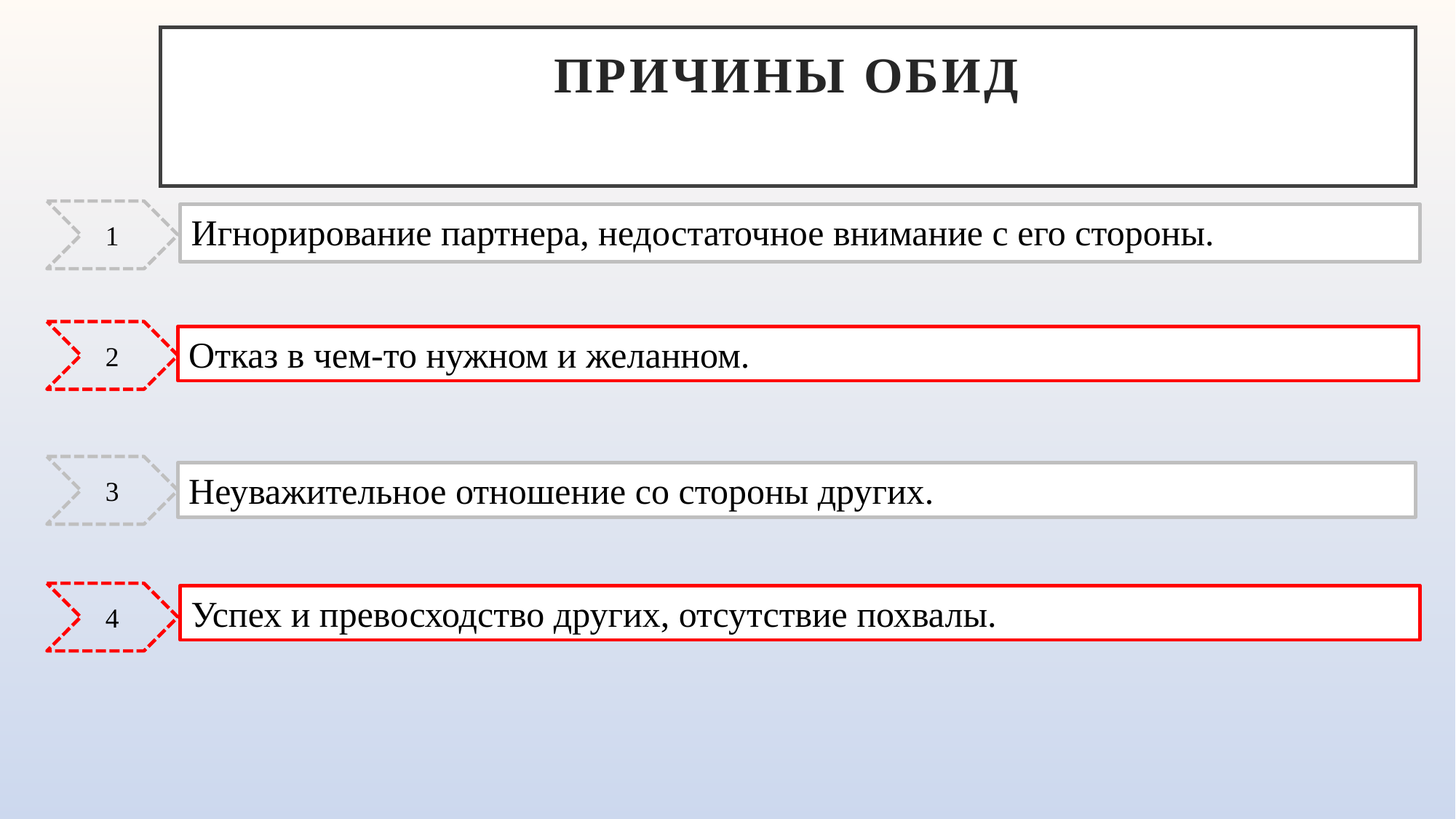

# Причины обид
1
Игнорирование партнера, недостаточное внимание с его стороны.
2
Отказ в чем-то нужном и желанном.
3
Неуважительное отношение со стороны других.
4
Успех и превосходство других, отсутствие похвалы.